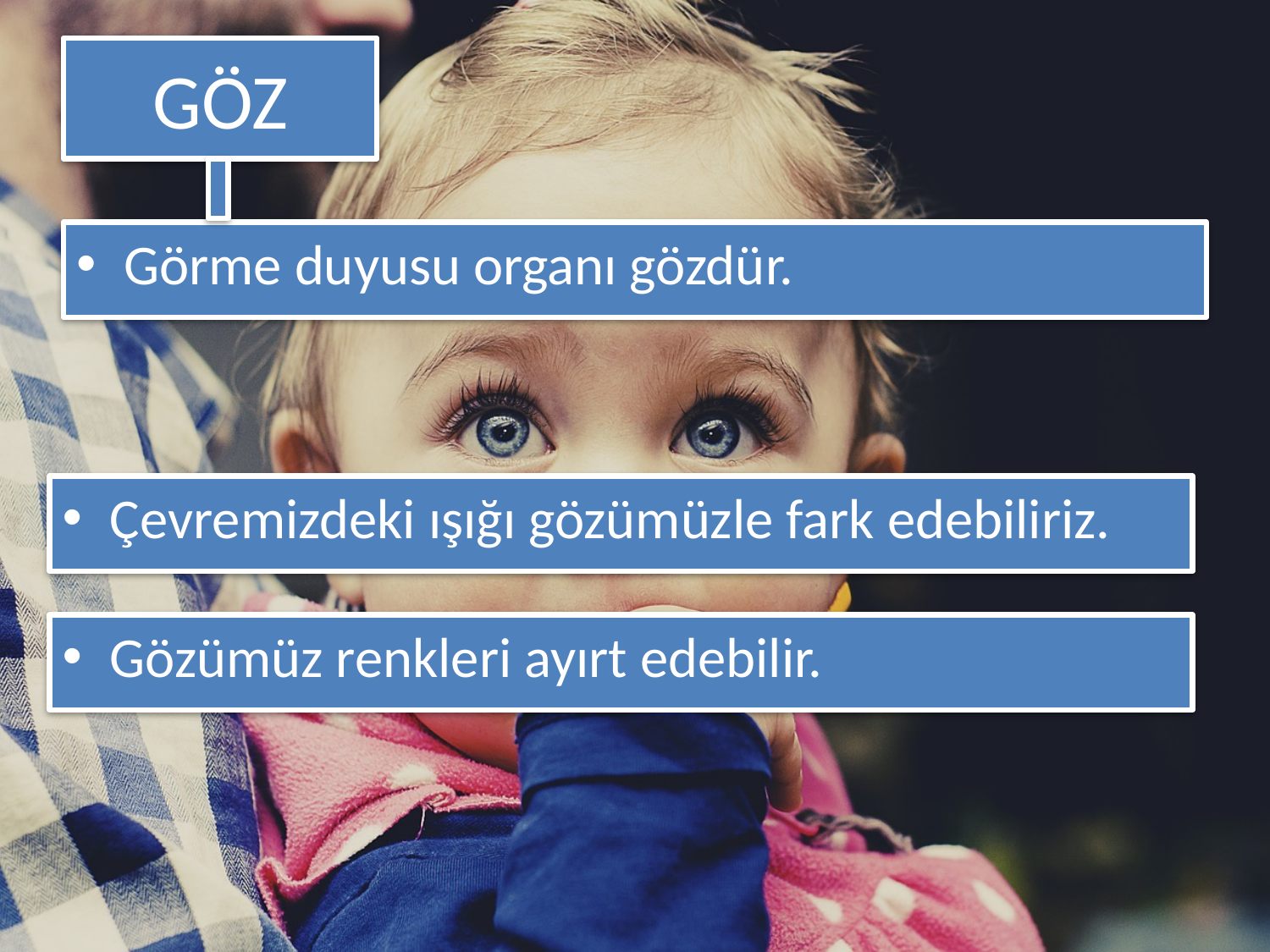

# GÖZ

Görme duyusu organı gözdür.
Çevremizdeki ışığı gözümüzle fark edebiliriz.
Gözümüz renkleri ayırt edebilir.